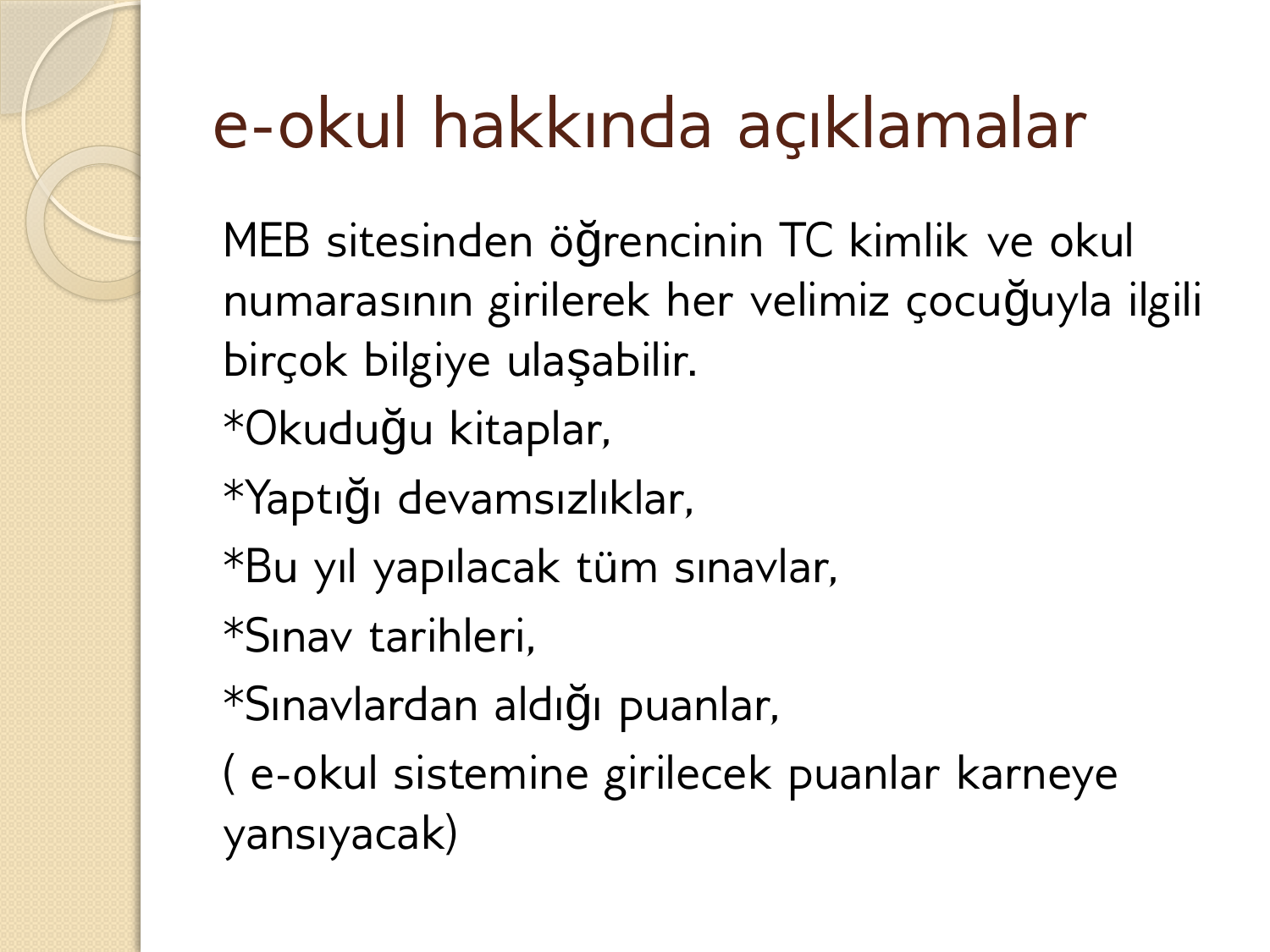

# e-okul hakkında açıklamalar
MEB sitesinden öğrencinin TC kimlik ve okul numarasının girilerek her velimiz çocuğuyla ilgili birçok bilgiye ulaşabilir.
*Okuduğu kitaplar,
*Yaptığı devamsızlıklar,
*Bu yıl yapılacak tüm sınavlar,
*Sınav tarihleri,
*Sınavlardan aldığı puanlar,
( e-okul sistemine girilecek puanlar karneye yansıyacak)